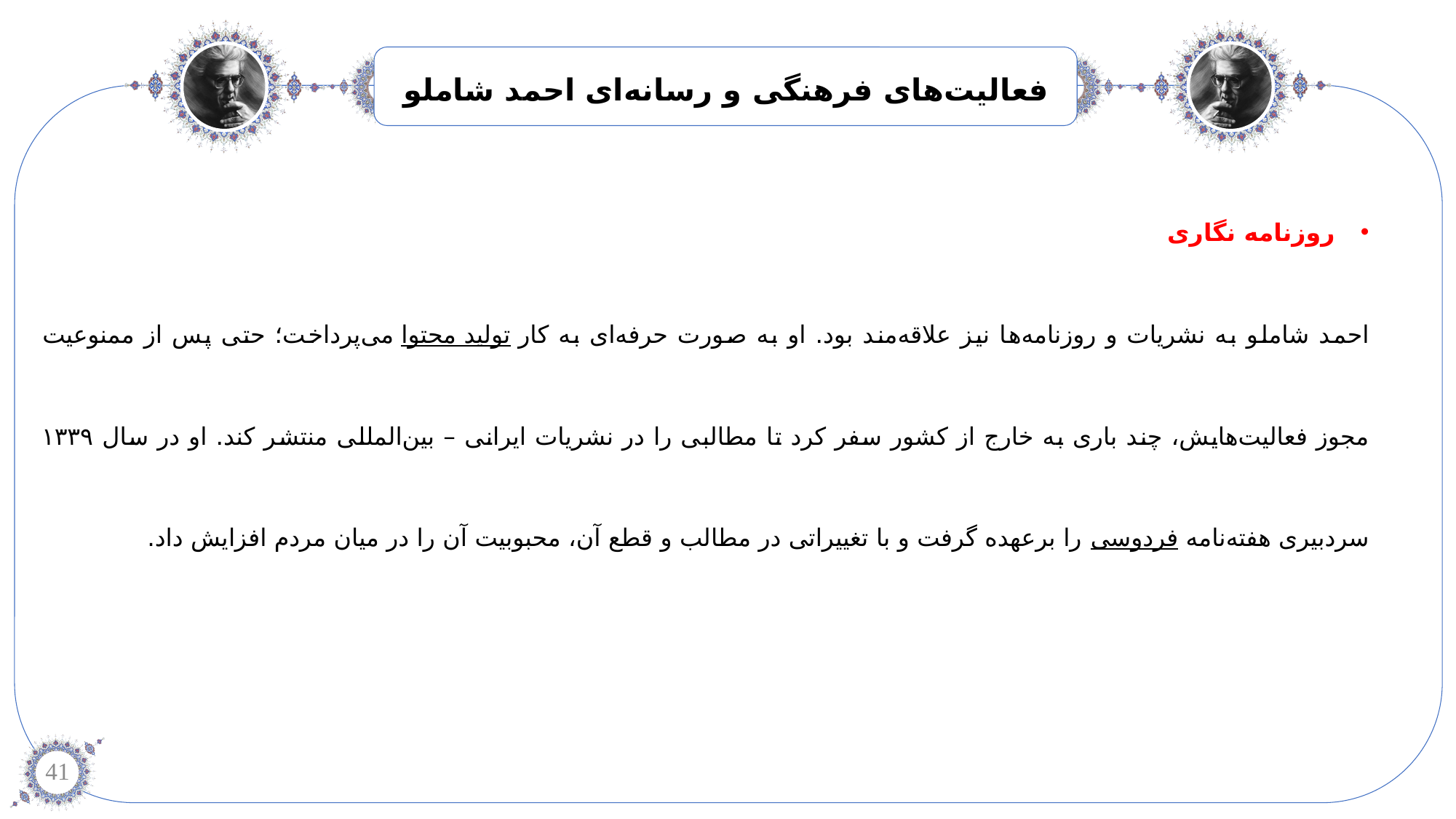

فعالیت‌های فرهنگی و رسانه‌ای احمد شاملو
روزنامه نگاری
احمد شاملو به نشریات و روزنامه‌ها نیز علاقه‌مند بود. او به صورت حرفه‌ای به کار تولید محتوا می‌پرداخت؛ حتی پس از ممنوعیت مجوز فعالیت‌هایش، چند باری به خارج از کشور سفر کرد تا مطالبی را در نشریات ایرانی – بین‌المللی منتشر کند. او در سال ۱۳۳۹ سردبیری هفته‌نامه فردوسی را برعهده گرفت و با تغییراتی در مطالب و قطع آن، محبوبیت آن را در میان مردم افزایش داد.
41